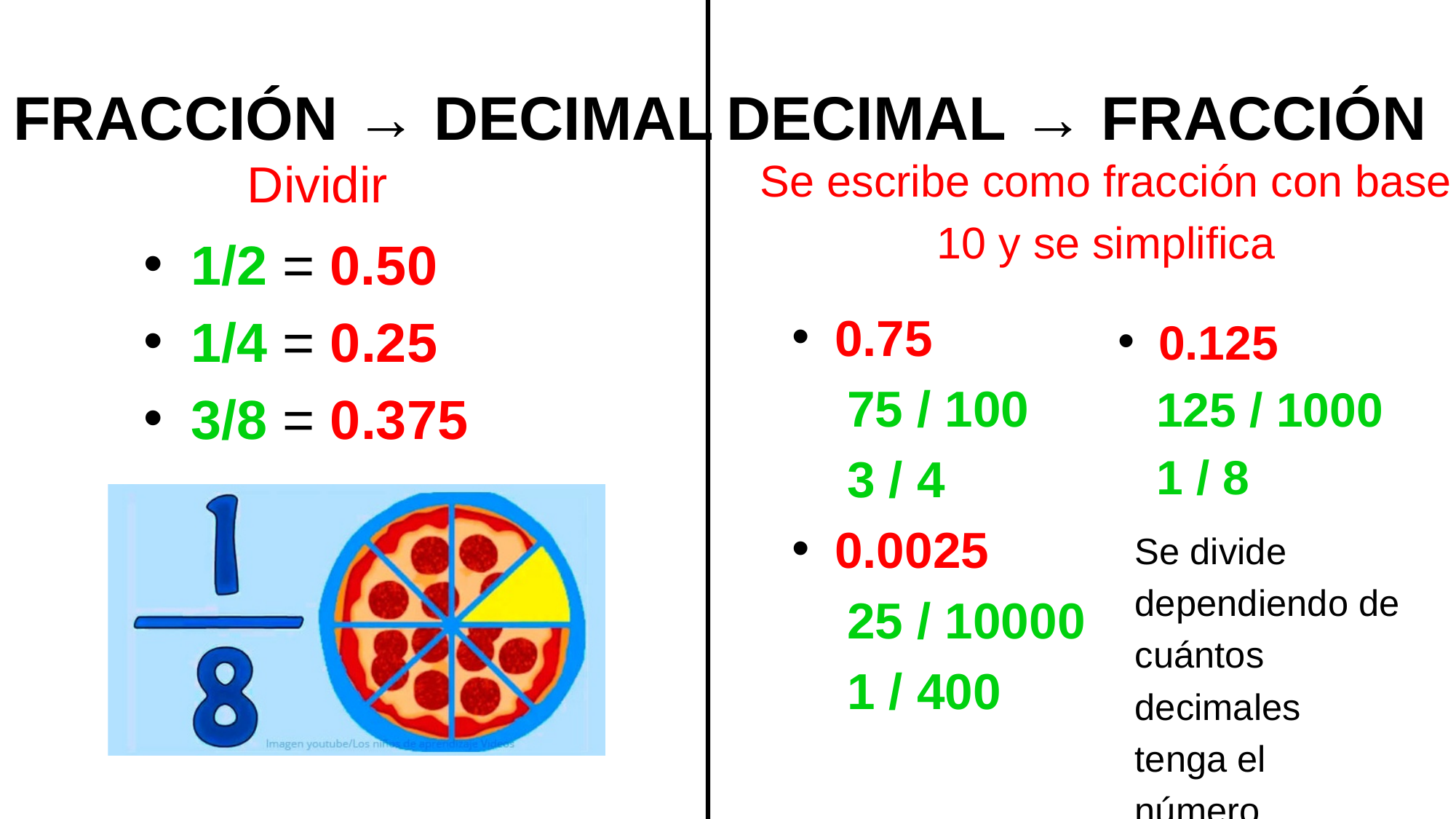

FRACCIÓN → DECIMAL
DECIMAL → FRACCIÓN

1/2 = 0.50
1/4 = 0.25
3/8 = 0.375

Dividir
Se escribe como fracción con base 10 y se simplifica

0.75
       75 / 100
       3 / 4
0.0025
       25 / 10000
       1 / 400

0.125
      125 / 1000
      1 / 8

Se divide dependiendo de cuántos decimales tenga el número.